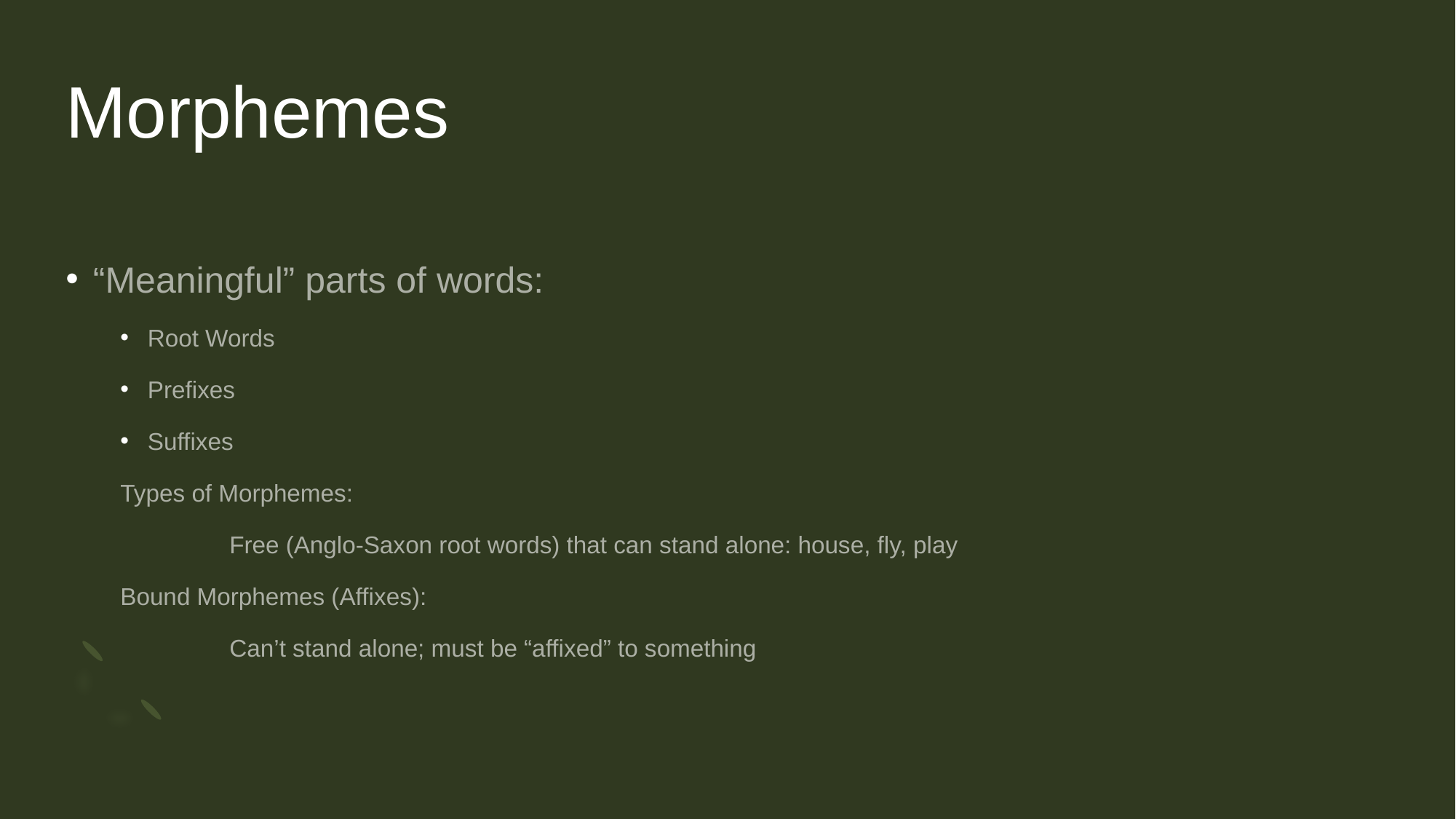

# Morphemes
“Meaningful” parts of words:
Root Words
Prefixes
Suffixes
Types of Morphemes:
	Free (Anglo-Saxon root words) that can stand alone: house, fly, play
Bound Morphemes (Affixes):
	Can’t stand alone; must be “affixed” to something